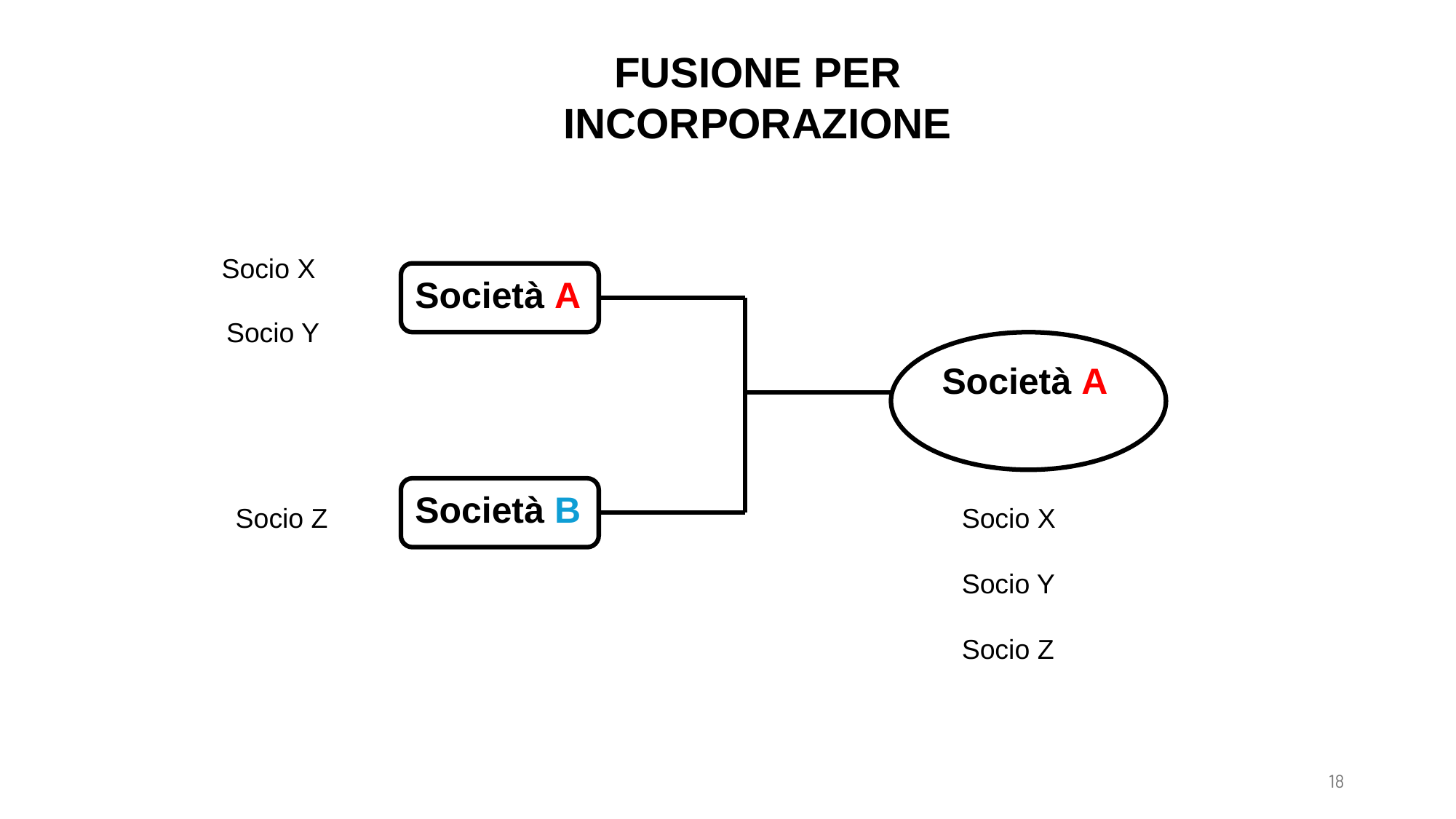

FUSIONE PER INCORPORAZIONE
Socio X
Società A
Socio Y
Società A
Società B
Socio Z
Socio X

Socio Y

Socio Z

18